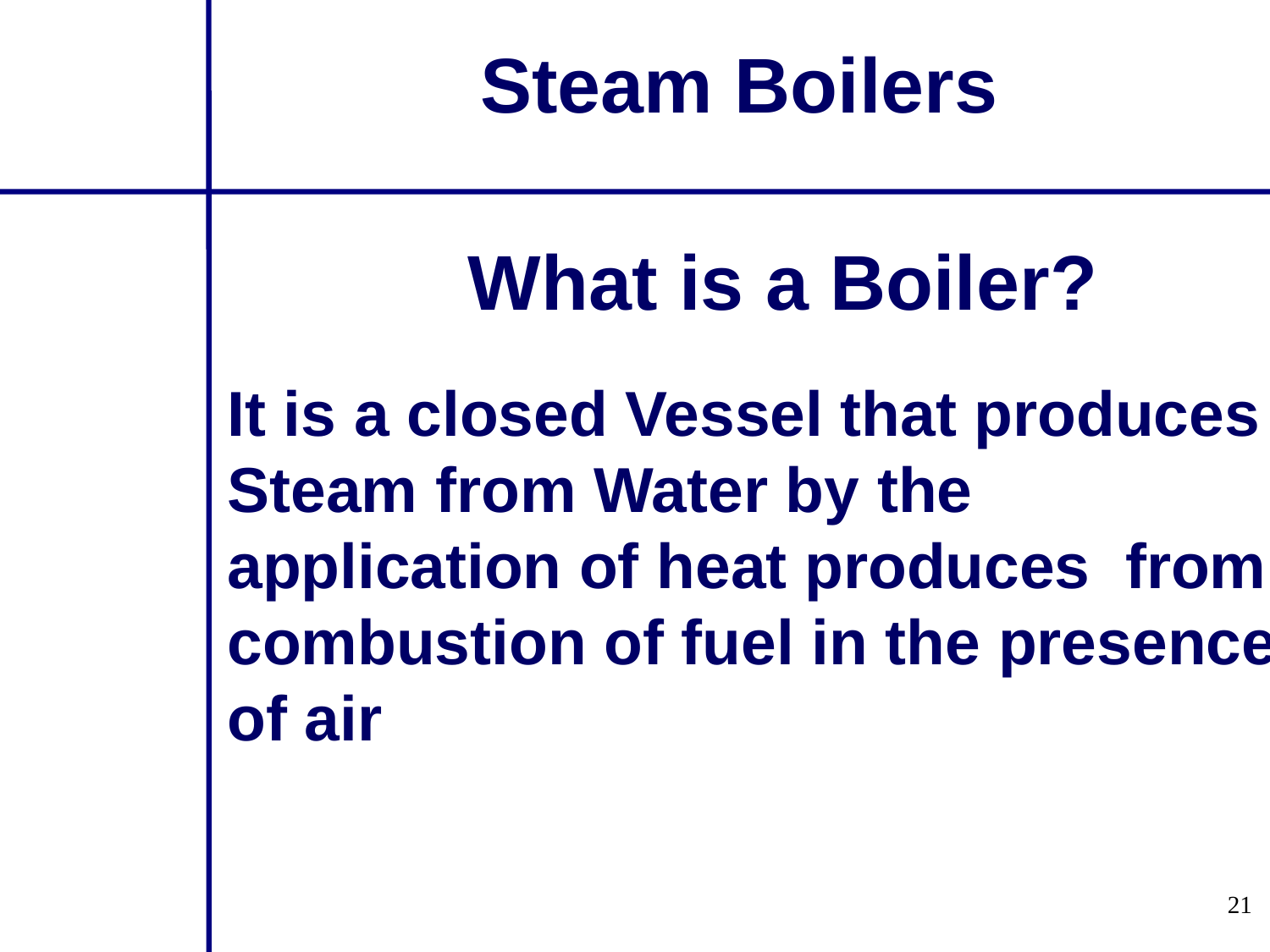

Steam Boilers
What is a Boiler?
It is a closed Vessel that produces
Steam from Water by the
application of heat produces  from
combustion of fuel in the presence
of air
21